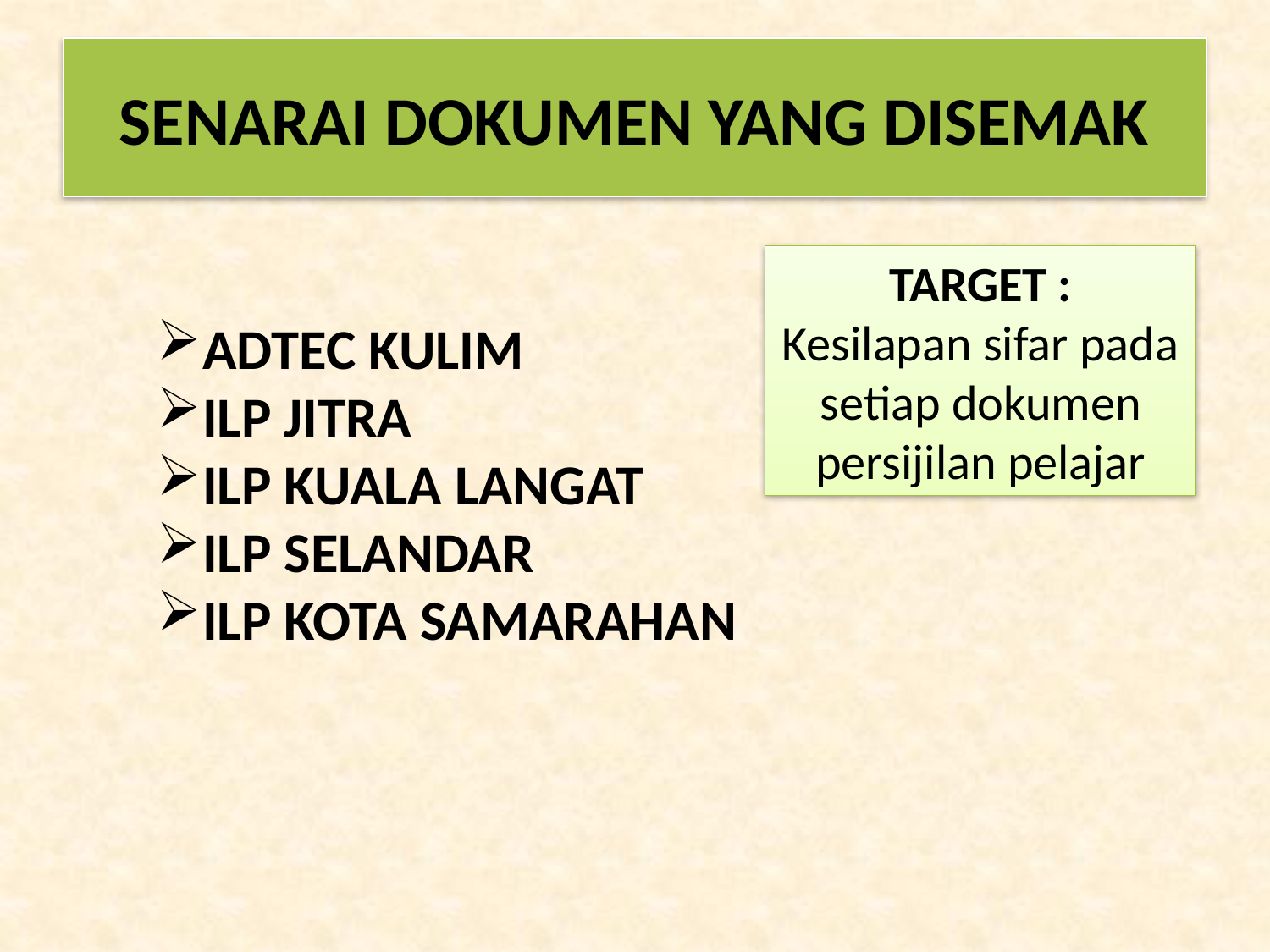

# SENARAI DOKUMEN YANG DISEMAK

ADTEC KULIM
ILP JITRA
ILP KUALA LANGAT
ILP SELANDAR
ILP KOTA SAMARAHAN
TARGET :
Kesilapan sifar pada setiap dokumen persijilan pelajar